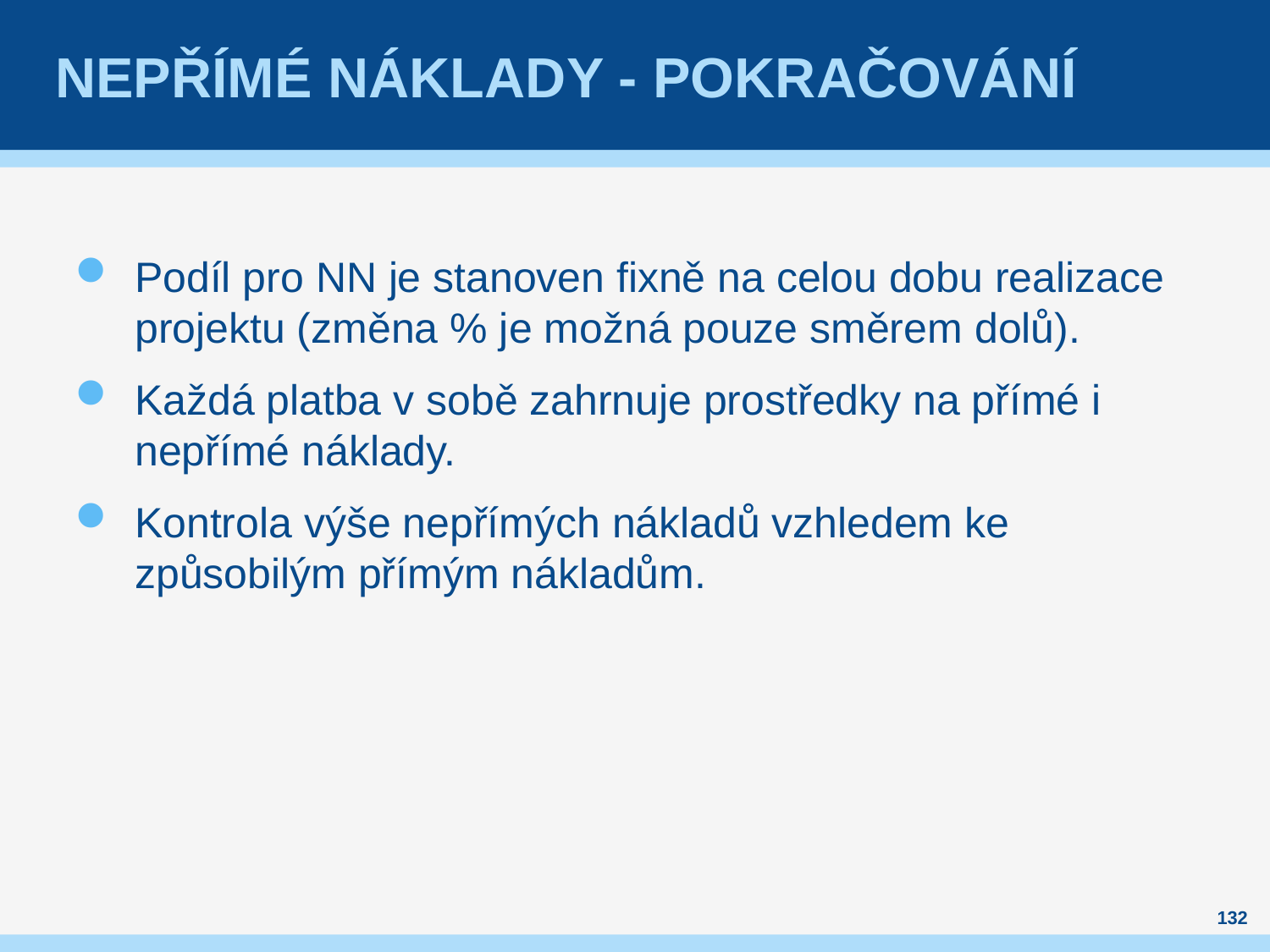

# Nepřímé náklady - pokračování
Podíl pro NN je stanoven fixně na celou dobu realizace projektu (změna % je možná pouze směrem dolů).
Každá platba v sobě zahrnuje prostředky na přímé i nepřímé náklady.
Kontrola výše nepřímých nákladů vzhledem ke způsobilým přímým nákladům.
132